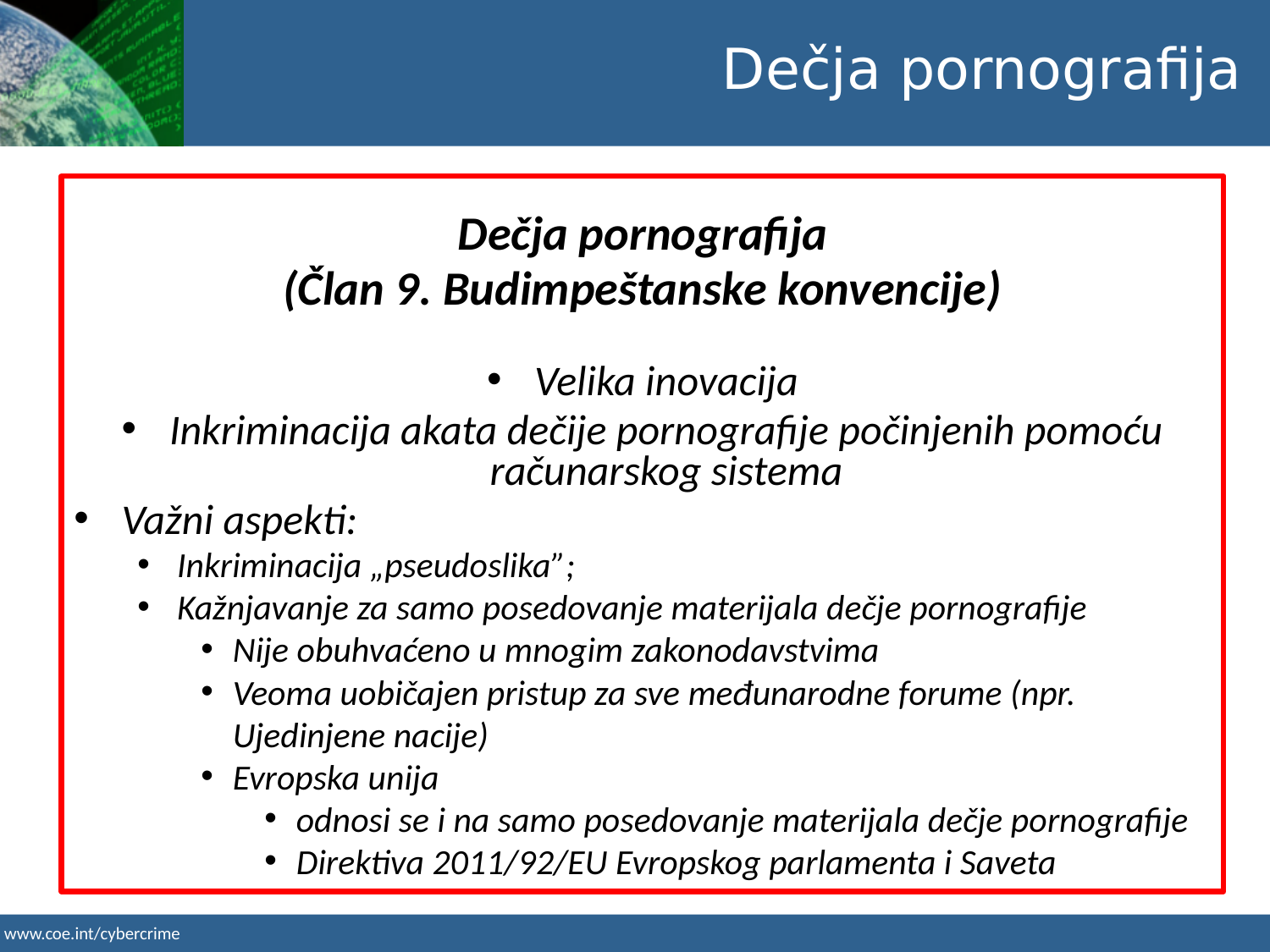

Dečja pornografija

Dečja pornografija
(Član 9. Budimpeštanske konvencije)

Velika inovacija
Inkriminacija akata dečije pornografije počinjenih pomoću računarskog sistema
Važni aspekti:
Inkriminacija „pseudoslika”;
Kažnjavanje za samo posedovanje materijala dečje pornografije
Nije obuhvaćeno u mnogim zakonodavstvima
Veoma uobičajen pristup za sve međunarodne forume (npr. Ujedinjene nacije)
Evropska unija
odnosi se i na samo posedovanje materijala dečje pornografije
Direktiva 2011/92/EU Evropskog parlamenta i Saveta